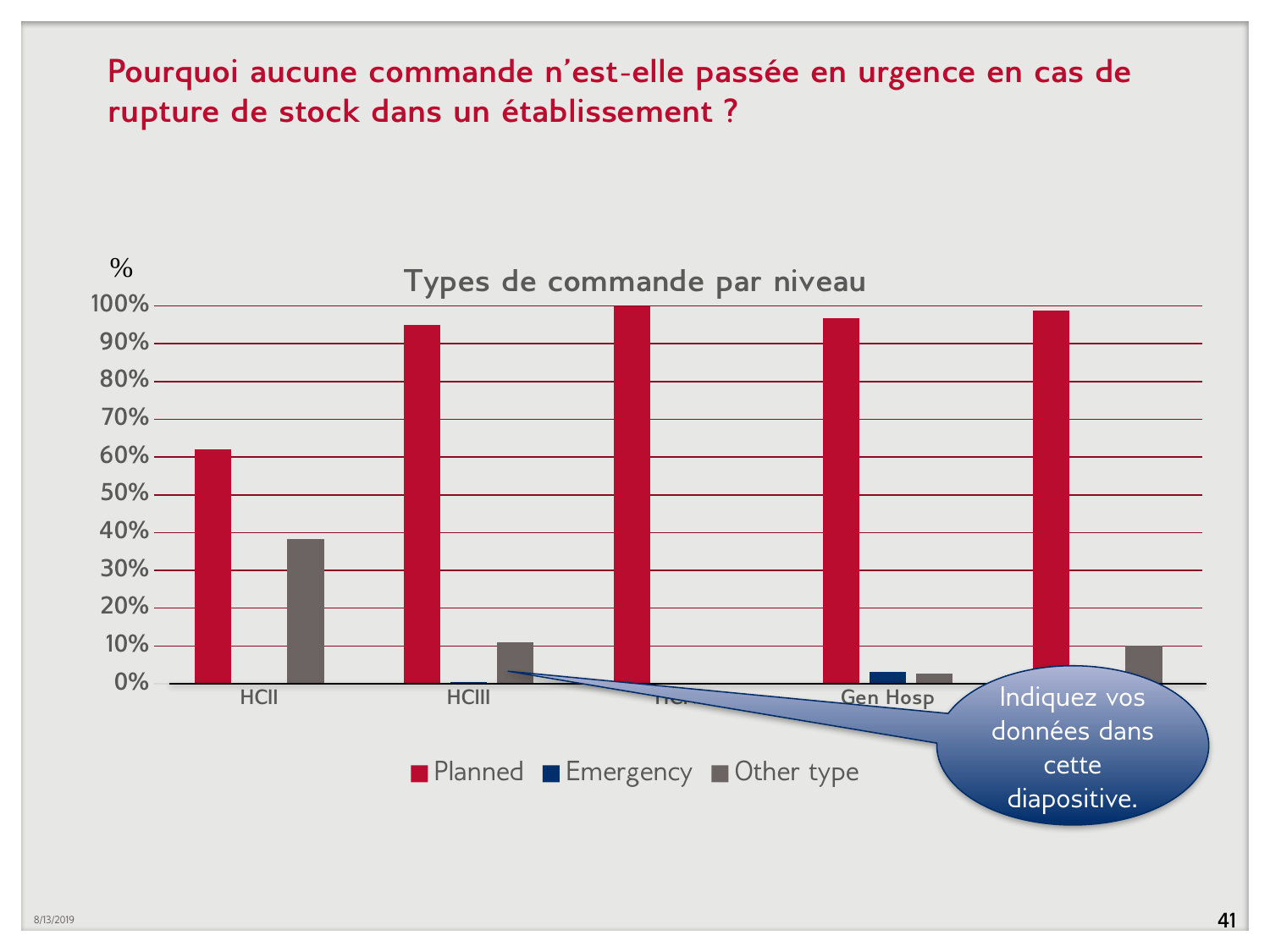

# Pourquoi aucune commande n’est-elle passée en urgence en cas de rupture de stock dans un établissement ?

### Chart: Types de commande par niveau

| Category | Planned | Emergency | Other type |
|---|---|---|---|
| HCII | 0.6207475209763539 | 0.0 | 0.3836384439359268 |
| HCIII | 0.9503610108303249 | 0.0036101083032490976 | 0.11010830324909747 |
| HCiV | 1.0 | 0.0 | 0.0 |
| Gen Hosp | 0.9686379928315413 | 0.03136200716845878 | 0.026881720430107527 |
| Reg Ref | 0.9871794871794872 | 0.0 | 0.1 |
Indiquez vos données dans cette diapositive.
8/13/2019
41